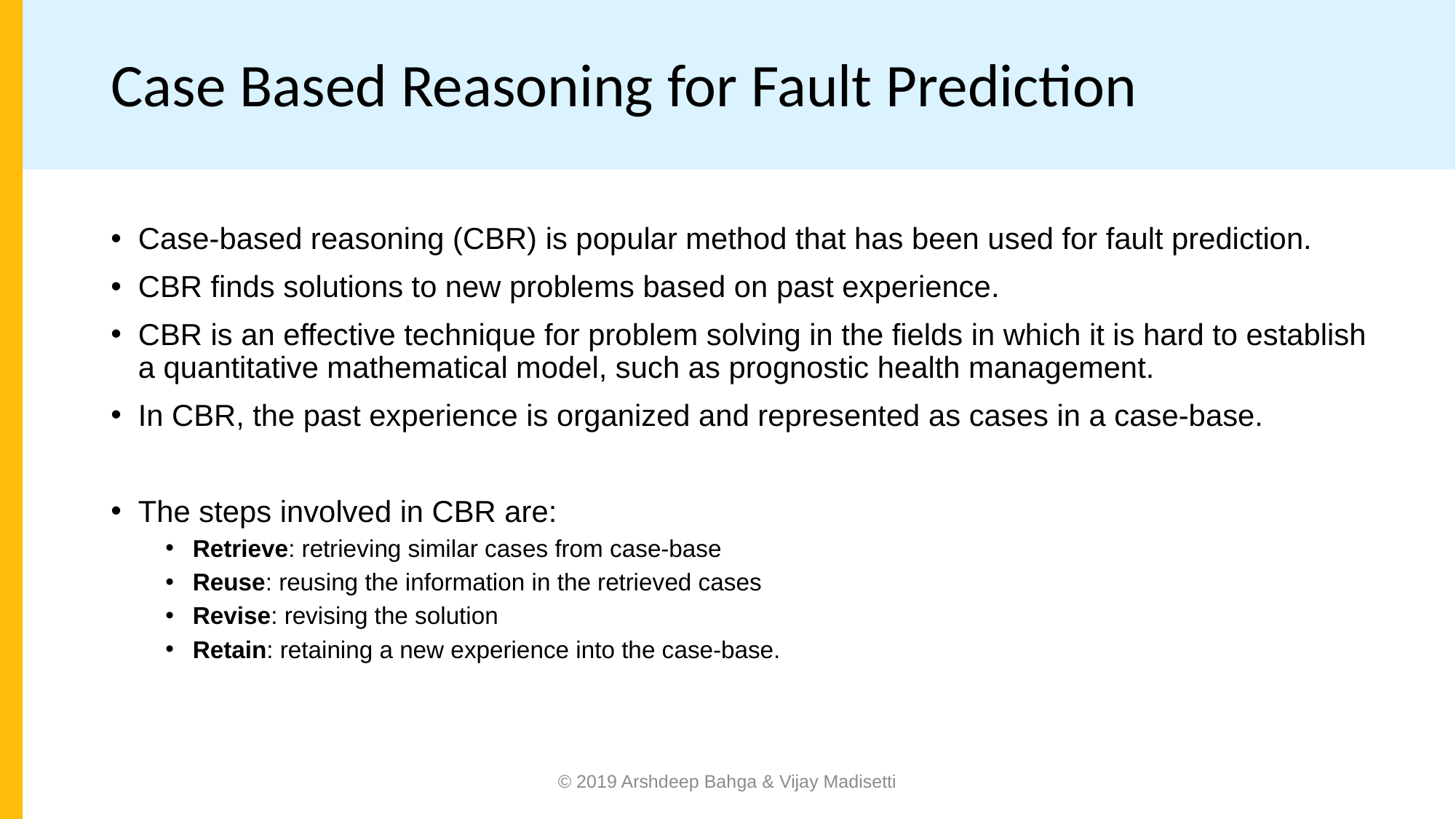

# Case Based Reasoning for Fault Prediction
Case-based reasoning (CBR) is popular method that has been used for fault prediction.
CBR finds solutions to new problems based on past experience.
CBR is an effective technique for problem solving in the fields in which it is hard to establish a quantitative mathematical model, such as prognostic health management.
In CBR, the past experience is organized and represented as cases in a case-base.

The steps involved in CBR are:
Retrieve: retrieving similar cases from case-base
Reuse: reusing the information in the retrieved cases
Revise: revising the solution
Retain: retaining a new experience into the case-base.
© 2019 Arshdeep Bahga & Vijay Madisetti